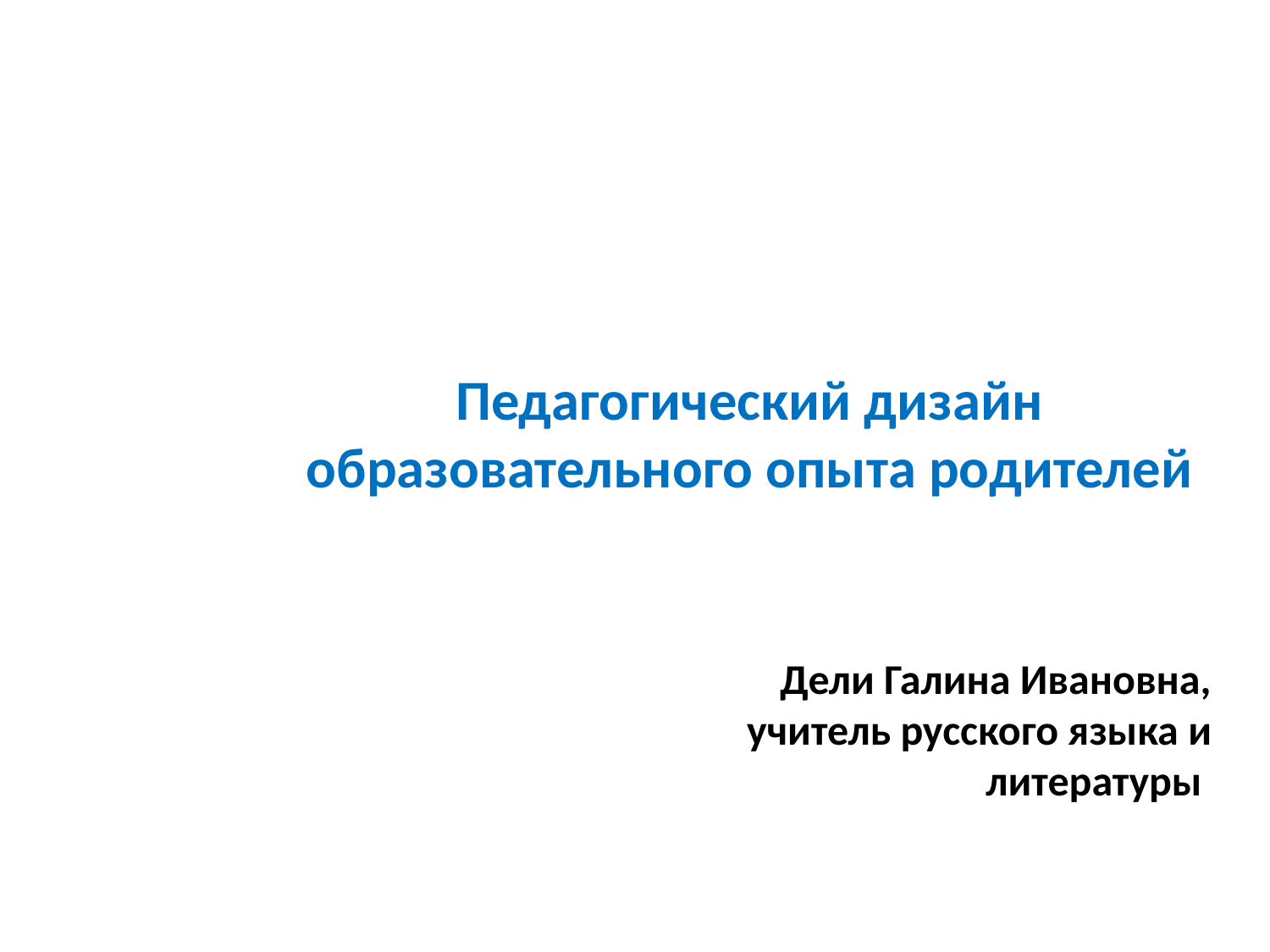

# Педагогический дизайн образовательного опыта родителей
Дели Галина Ивановна, учитель русского языка и литературы